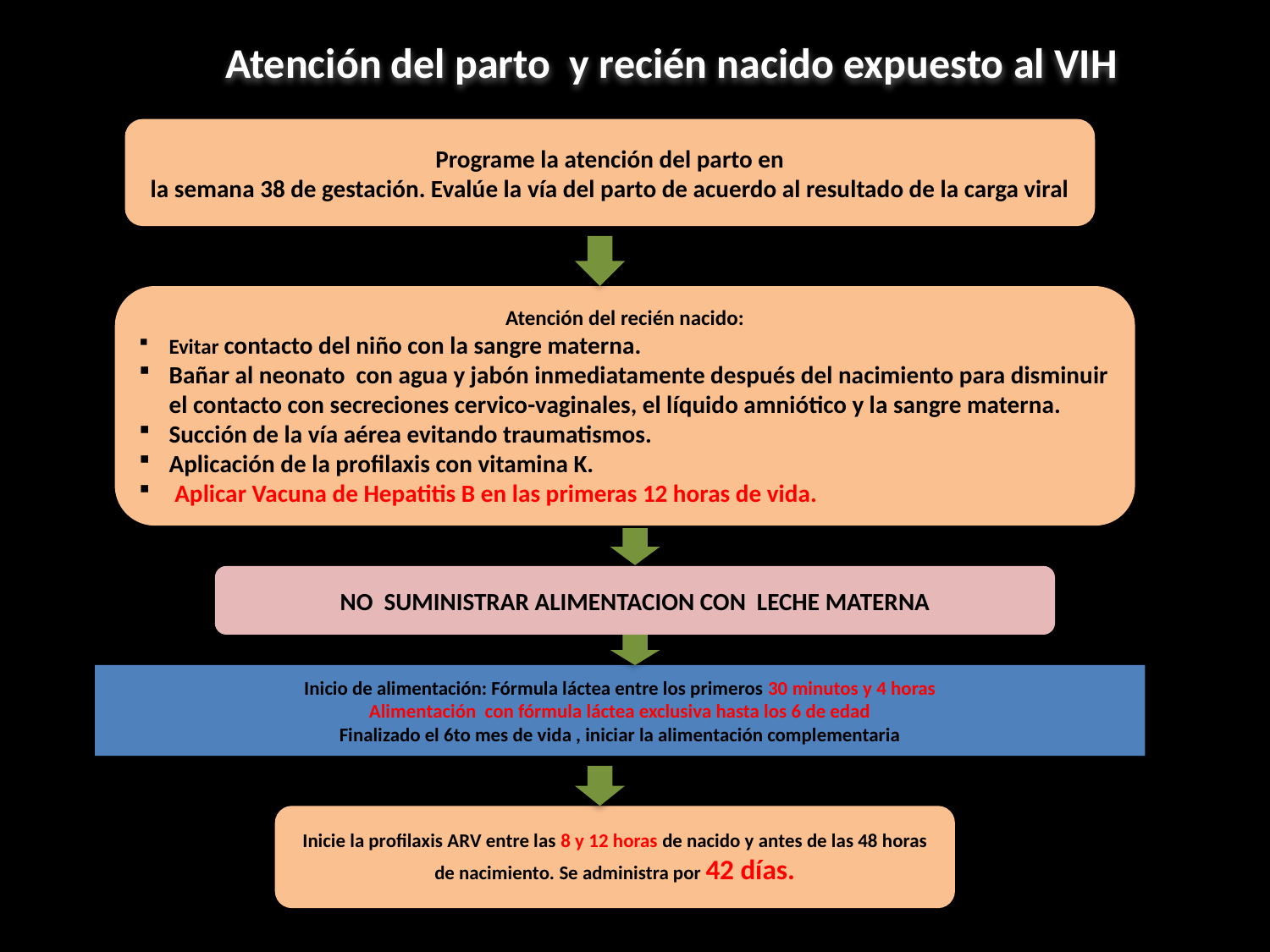

Atención del parto  y recién nacido expuesto al VIH
Programe la atención del parto en
 la semana 38 de gestación. Evalúe la vía del parto de acuerdo al resultado de la carga viral

Atención del recién nacido:
Evitar contacto del niño con la sangre materna.
Bañar al neonato  con agua y jabón inmediatamente después del nacimiento para disminuir el contacto con secreciones cervico-vaginales, el líquido amniótico y la sangre materna.
Succión de la vía aérea evitando traumatismos.
Aplicación de la profilaxis con vitamina K.
 Aplicar Vacuna de Hepatitis B en las primeras 12 horas de vida.

NO  SUMINISTRAR ALIMENTACION CON  LECHE MATERNA

Inicio de alimentación: Fórmula láctea entre los primeros 30 minutos y 4 horas
Alimentación  con fórmula láctea exclusiva hasta los 6 de edad
Finalizado el 6to mes de vida , iniciar la alimentación complementaria

Inicie la profilaxis ARV entre las 8 y 12 horas de nacido y antes de las 48 horas de nacimiento. Se administra por 42 días.